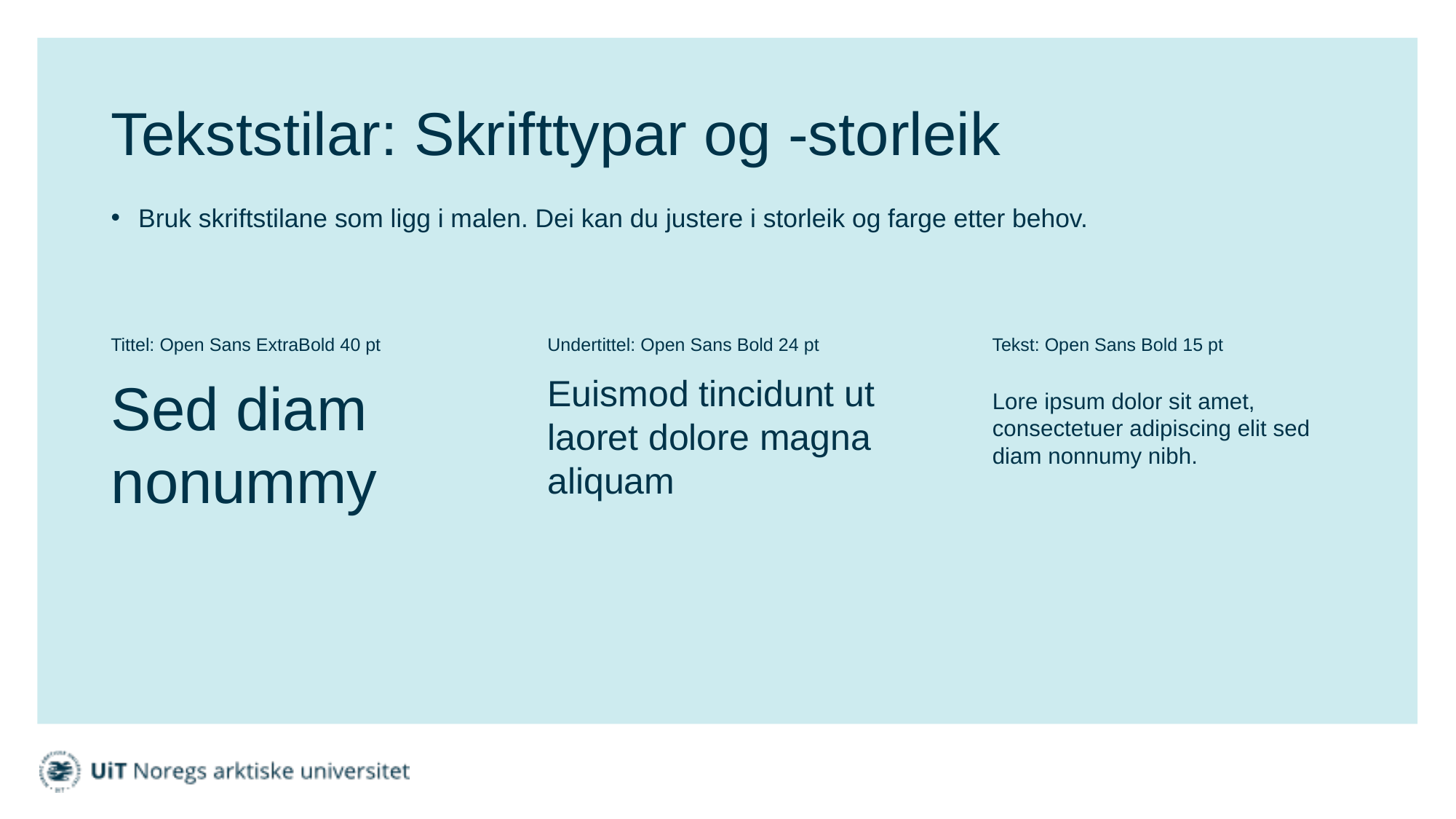

# Tekststilar: Skrifttypar og -storleik
Bruk skriftstilane som ligg i malen. Dei kan du justere i storleik og farge etter behov.
Tittel: Open Sans ExtraBold 40 pt
Undertittel: Open Sans Bold 24 pt
Tekst: Open Sans Bold 15 pt
Sed diam nonummy
Euismod tincidunt ut laoret dolore magna aliquam
Lore ipsum dolor sit amet, consectetuer adipiscing elit sed diam nonnumy nibh.